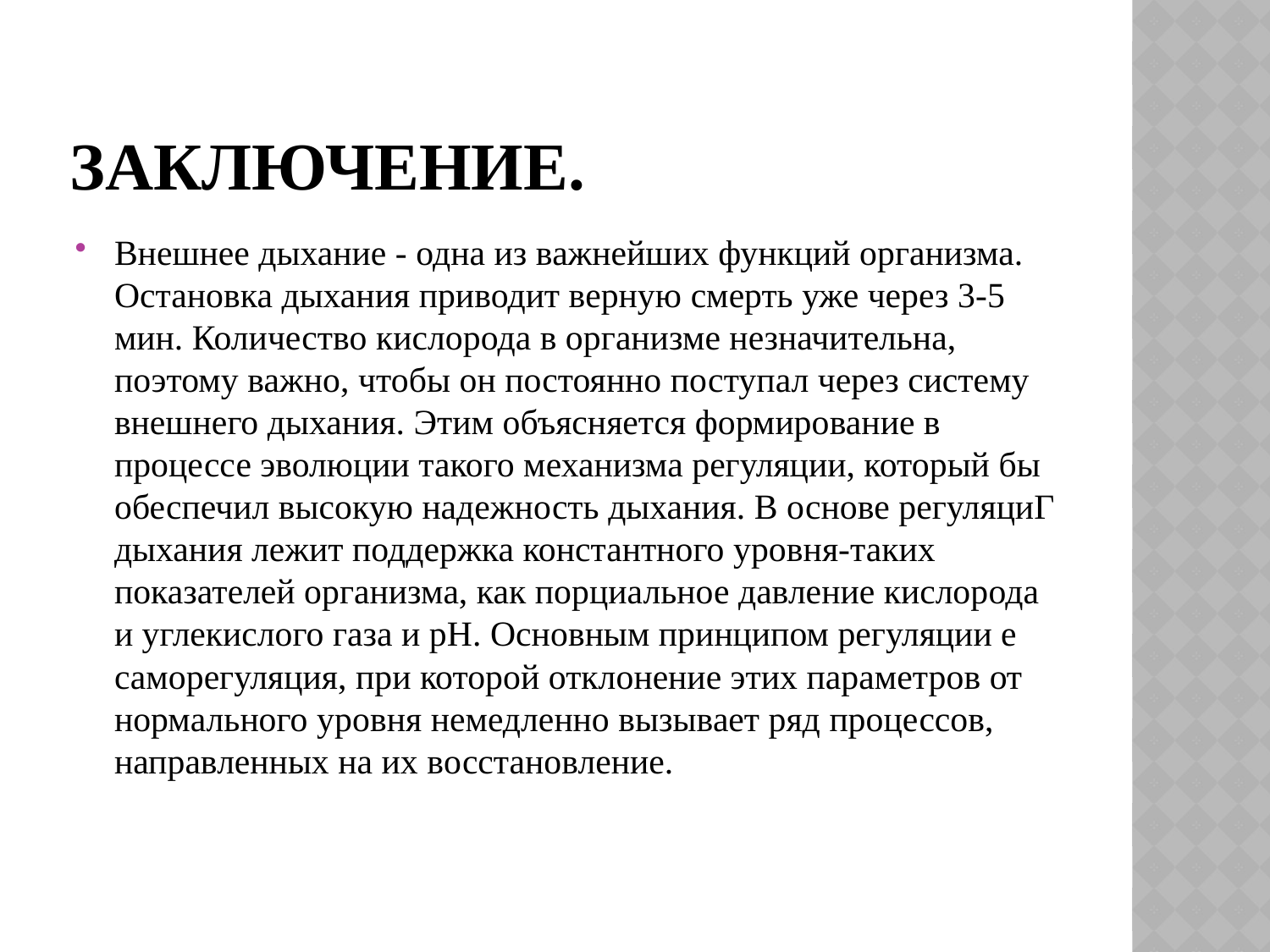

# Заключение.
Внешнее дыхание - одна из важнейших функций организма. Остановка дыхания приводит верную смерть уже через 3-5 мин. Количество кислорода в организме незначительна, поэтому важно, чтобы он постоянно поступал через систему внешнего дыхания. Этим объясняется формирование в процессе эволюции такого механизма регуляции, который бы обеспечил высокую надежность дыхания. В основе регуляциГ дыхания лежит поддержка константного уровня-таких показателей организма, как порциальное давление кислорода и углекислого газа и рН. Основным принципом регуляции е саморегуляция, при которой отклонение этих параметров от нормального уровня немедленно вызывает ряд процессов, направленных на их восстановление.